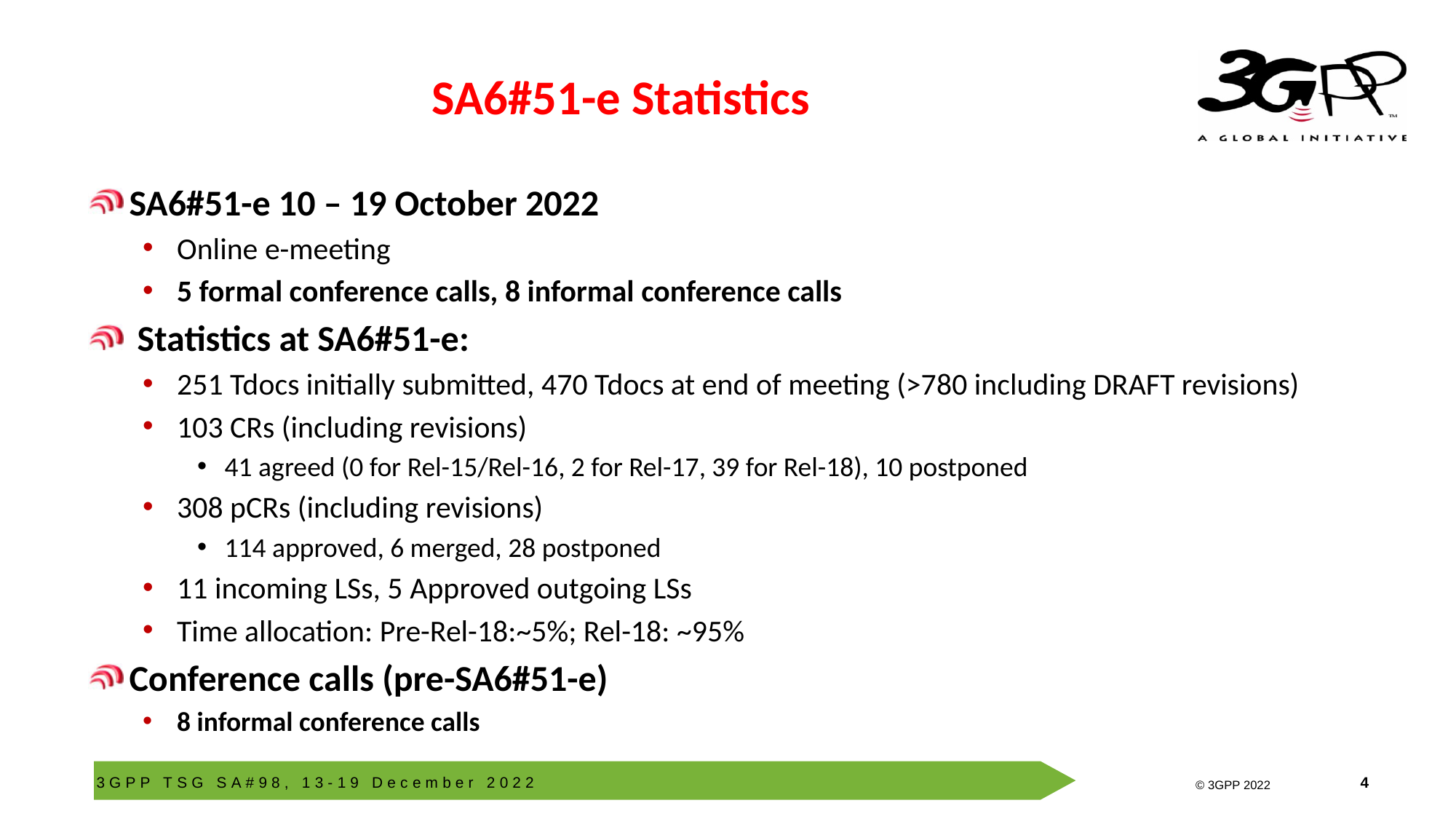

# SA6#51-e Statistics
SA6#51-e 10 – 19 October 2022
Online e-meeting
5 formal conference calls, 8 informal conference calls
 Statistics at SA6#51-e:
251 Tdocs initially submitted, 470 Tdocs at end of meeting (>780 including DRAFT revisions)
103 CRs (including revisions)
41 agreed (0 for Rel-15/Rel-16, 2 for Rel-17, 39 for Rel-18), 10 postponed
308 pCRs (including revisions)
114 approved, 6 merged, 28 postponed
11 incoming LSs, 5 Approved outgoing LSs
Time allocation: Pre-Rel-18:~5%; Rel-18: ~95%
Conference calls (pre-SA6#51-e)
8 informal conference calls